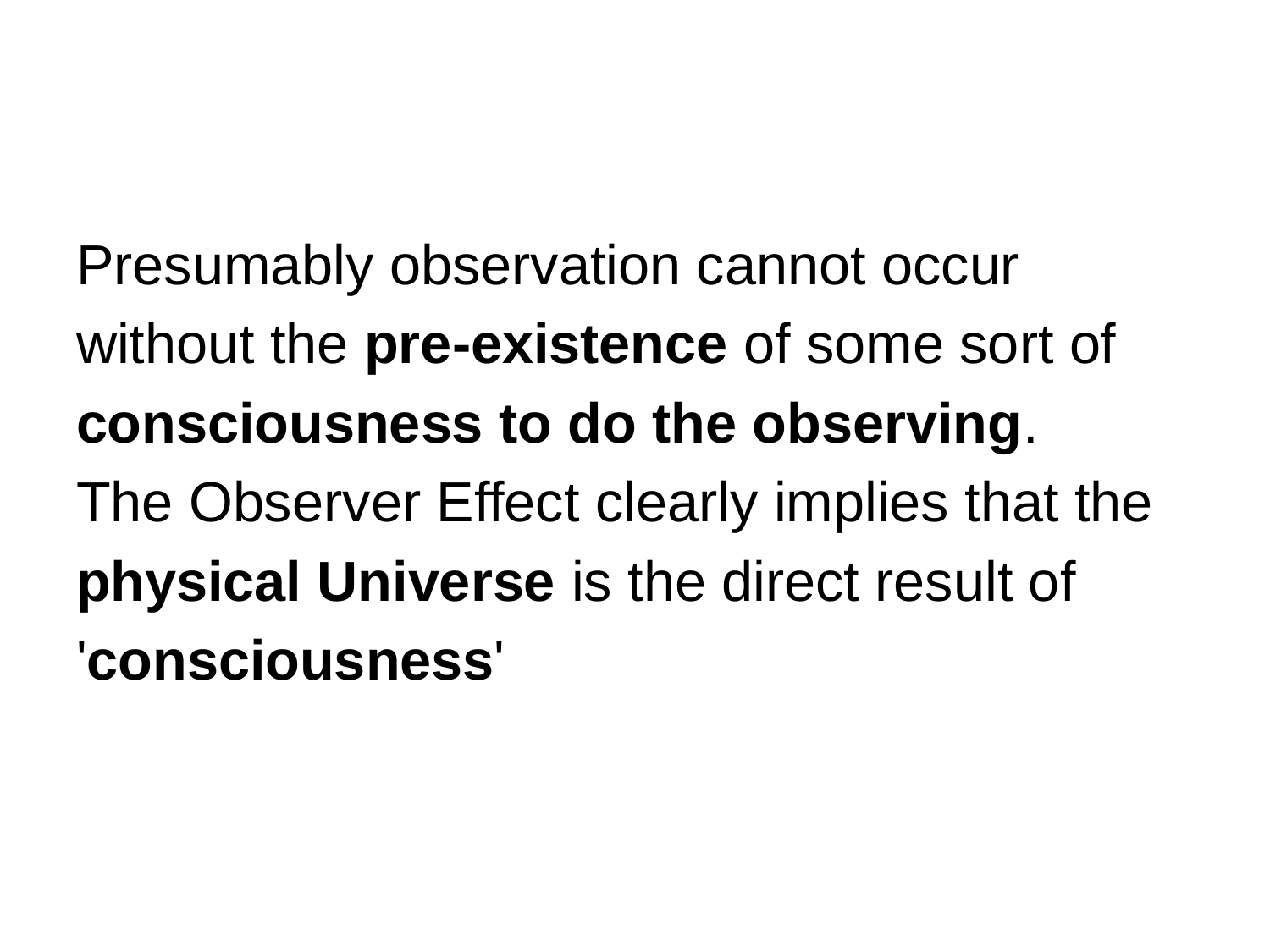

Presumably observation cannot occur
without the pre-existence of some sort of
consciousness to do the observing.
The Observer Effect clearly implies that the
physical Universe is the direct result of
'consciousness'